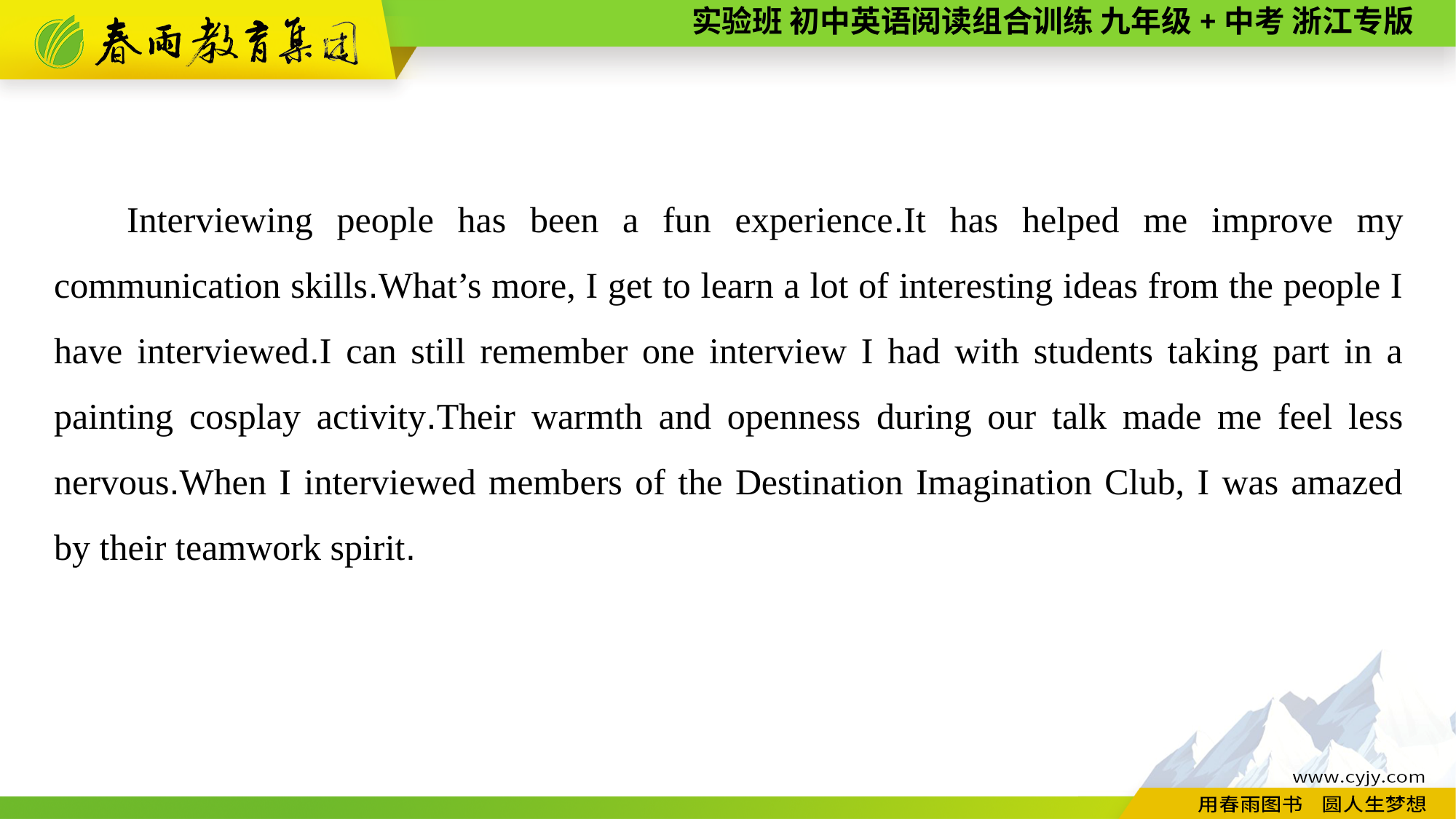

Interviewing people has been a fun experience.It has helped me improve my communication skills.What’s more, I get to learn a lot of interesting ideas from the people I have interviewed.I can still remember one interview I had with students taking part in a painting cosplay activity.Their warmth and openness during our talk made me feel less nervous.When I interviewed members of the Destination Imagination Club, I was amazed by their teamwork spirit.